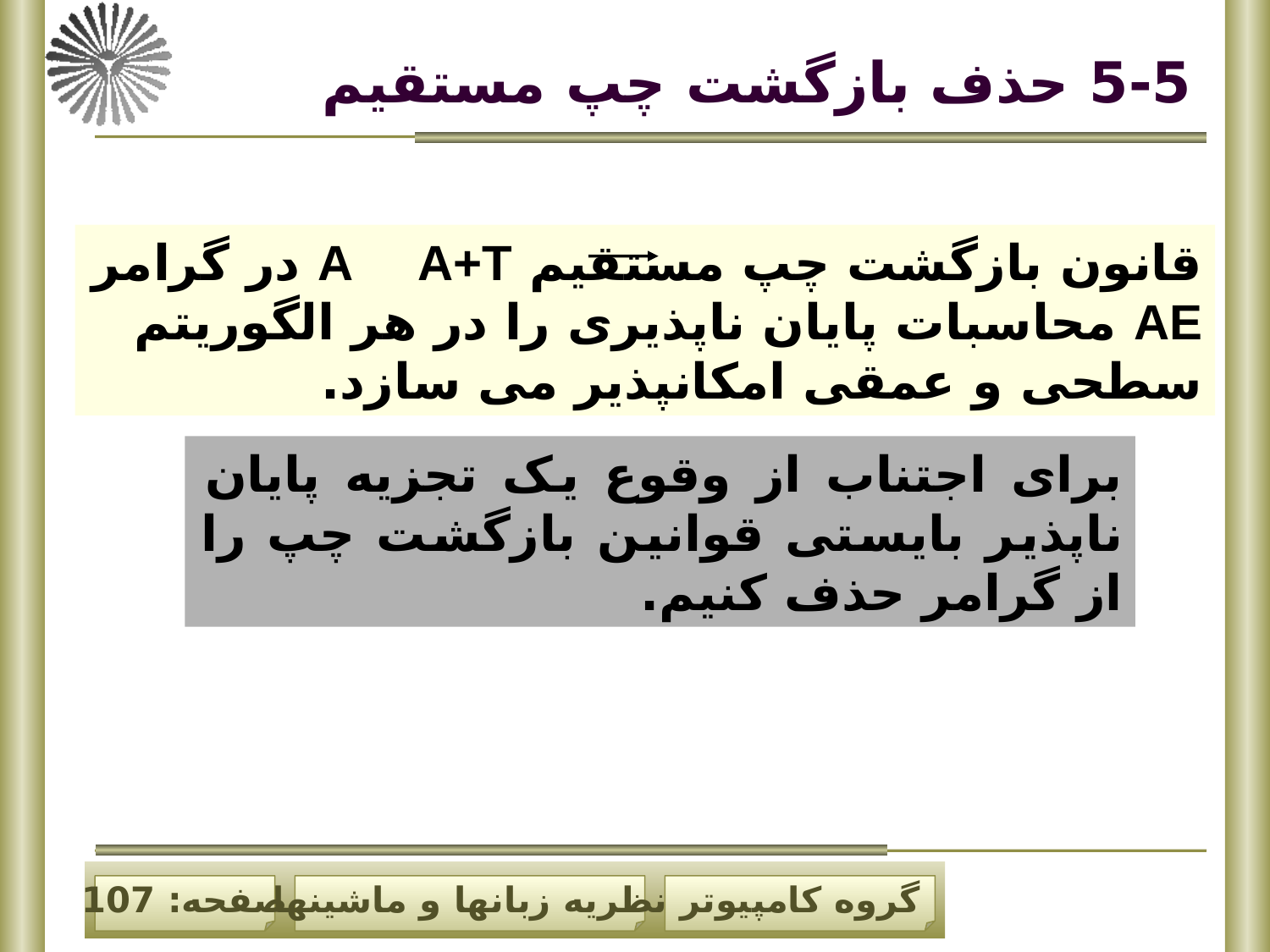

# 5-5 حذف بازگشت چپ مستقیم
قانون بازگشت چپ مستقیم A     A+T در گرامر AE محاسبات پایان ناپذیری را در هر الگوریتم سطحی و عمقی امکانپذیر می سازد.

برای اجتناب از وقوع یک تجزیه پایان ناپذیر بایستی قوانین بازگشت چپ را از گرامر حذف کنیم.